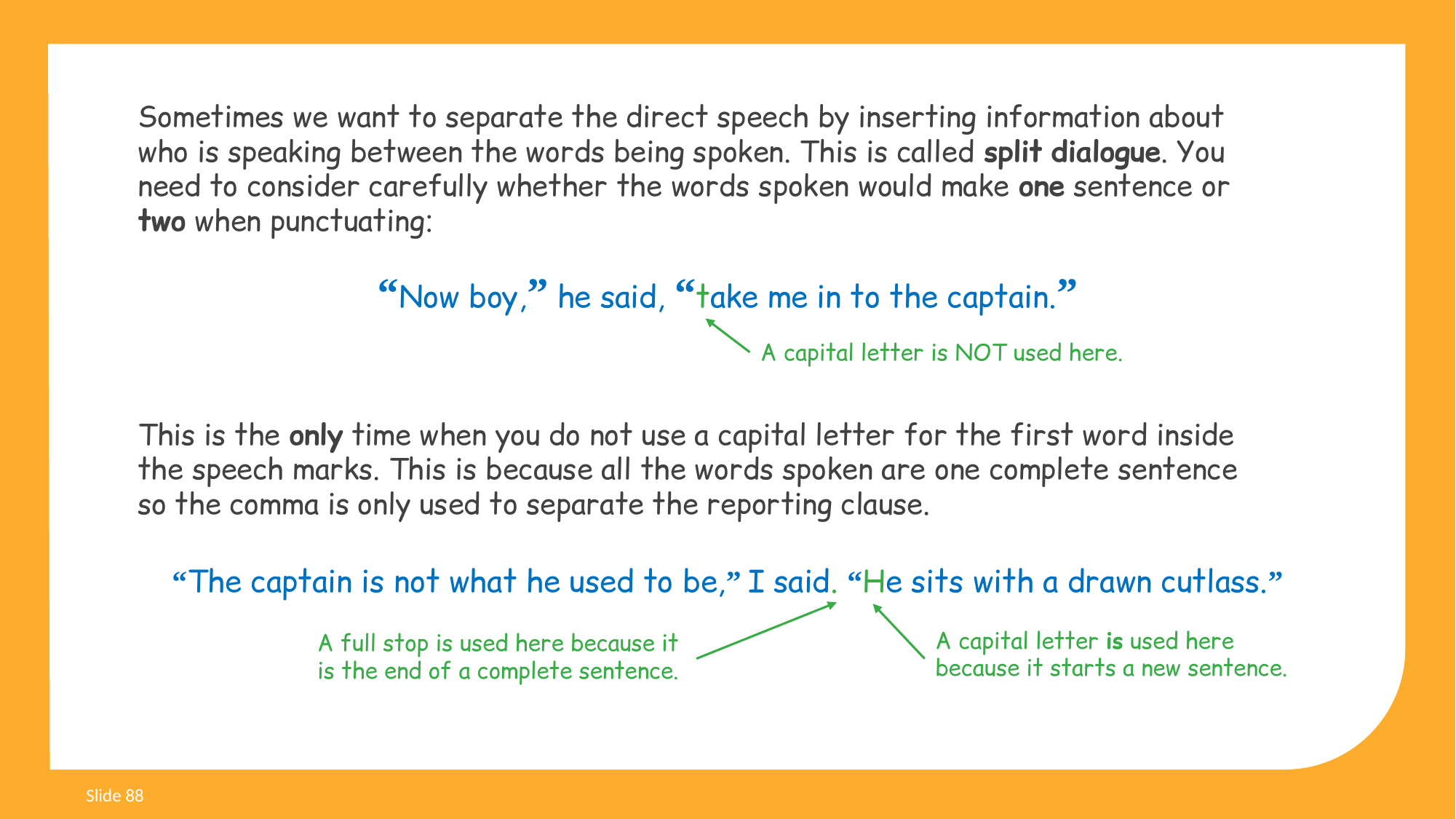

Sometimes we want to separate the direct speech by inserting information about
who is speaking between the words being spoken. This is called split dialogue. You need to consider carefully whether the words spoken would make one sentence or
two when punctuating:
“Now boy,” he said, “take me in to the captain.”

A capital letter is NOT used here.
This is the only time when you do not use a capital letter for the first word inside
the speech marks. This is because all the words spoken are one complete sentence
so the comma is only used to separate the reporting clause.
“The captain is not what he used to be,” I said. “He sits with a drawn cutlass.”

A capital letter is used here because it starts a new sentence.
A full stop is used here because it is the end of a complete sentence.
Slide 88